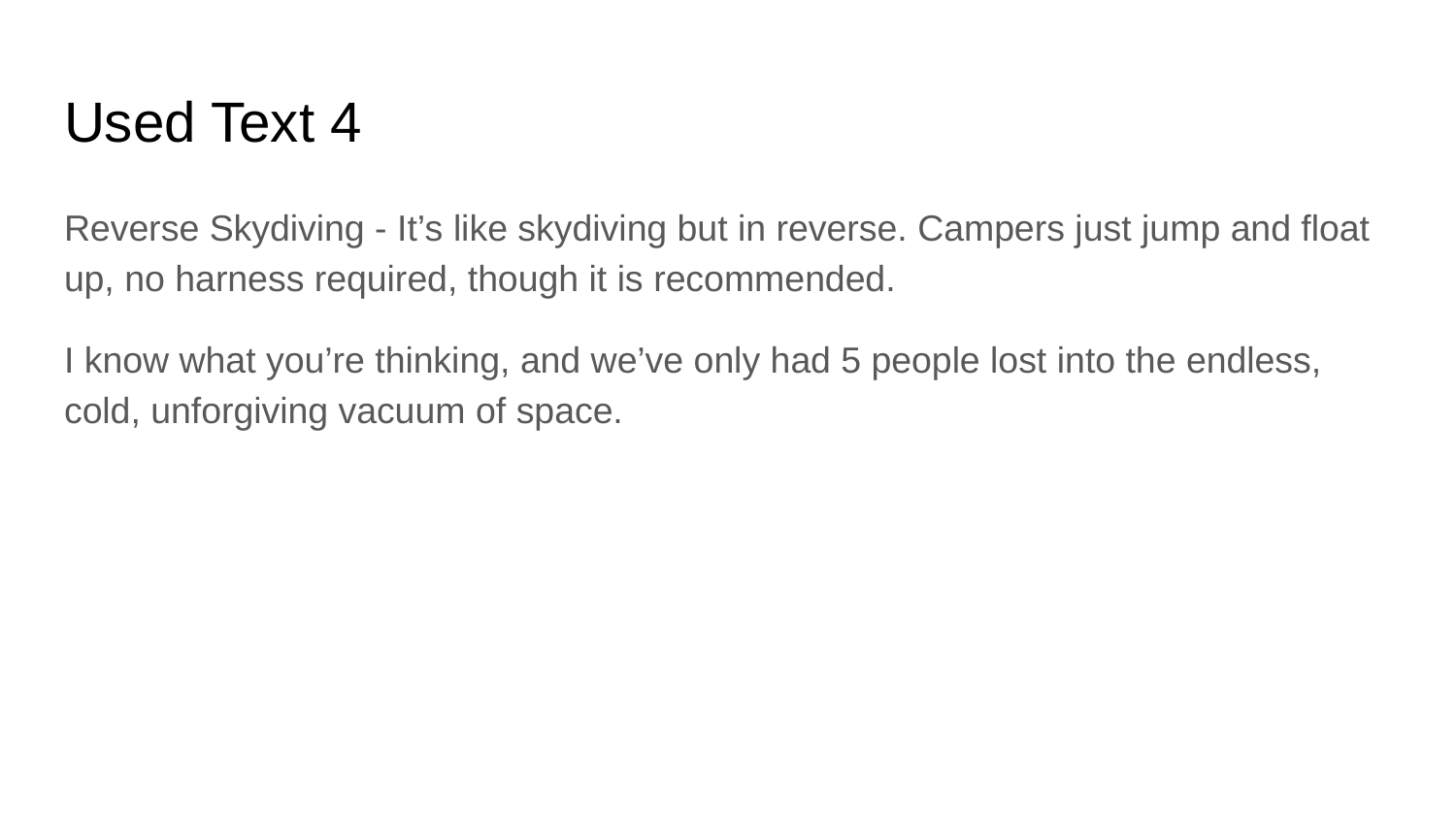

# Used Text 4
Reverse Skydiving - It’s like skydiving but in reverse. Campers just jump and float up, no harness required, though it is recommended.
I know what you’re thinking, and we’ve only had 5 people lost into the endless, cold, unforgiving vacuum of space.